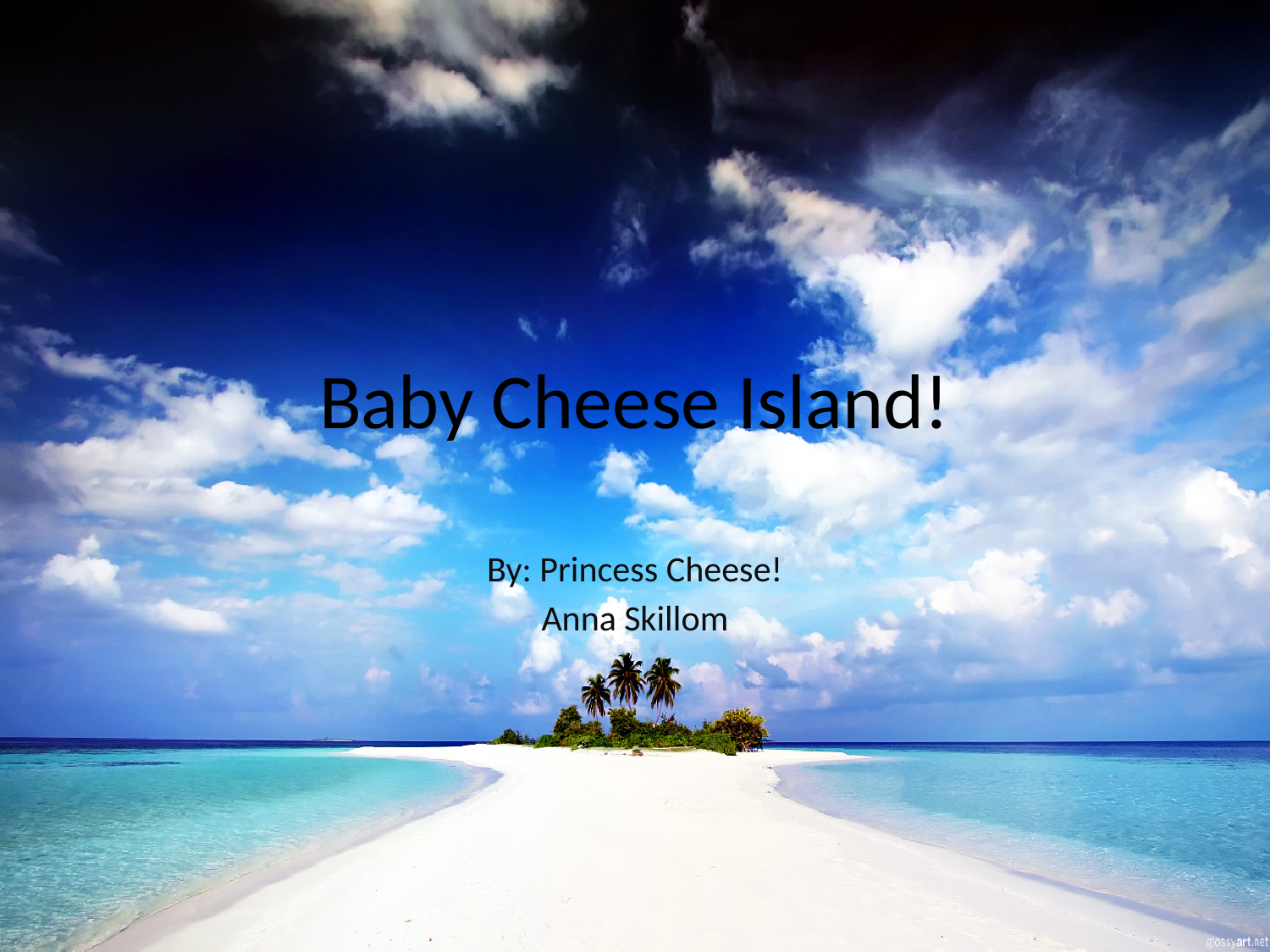

# Baby Cheese Island!
By: Princess Cheese!
Anna Skillom